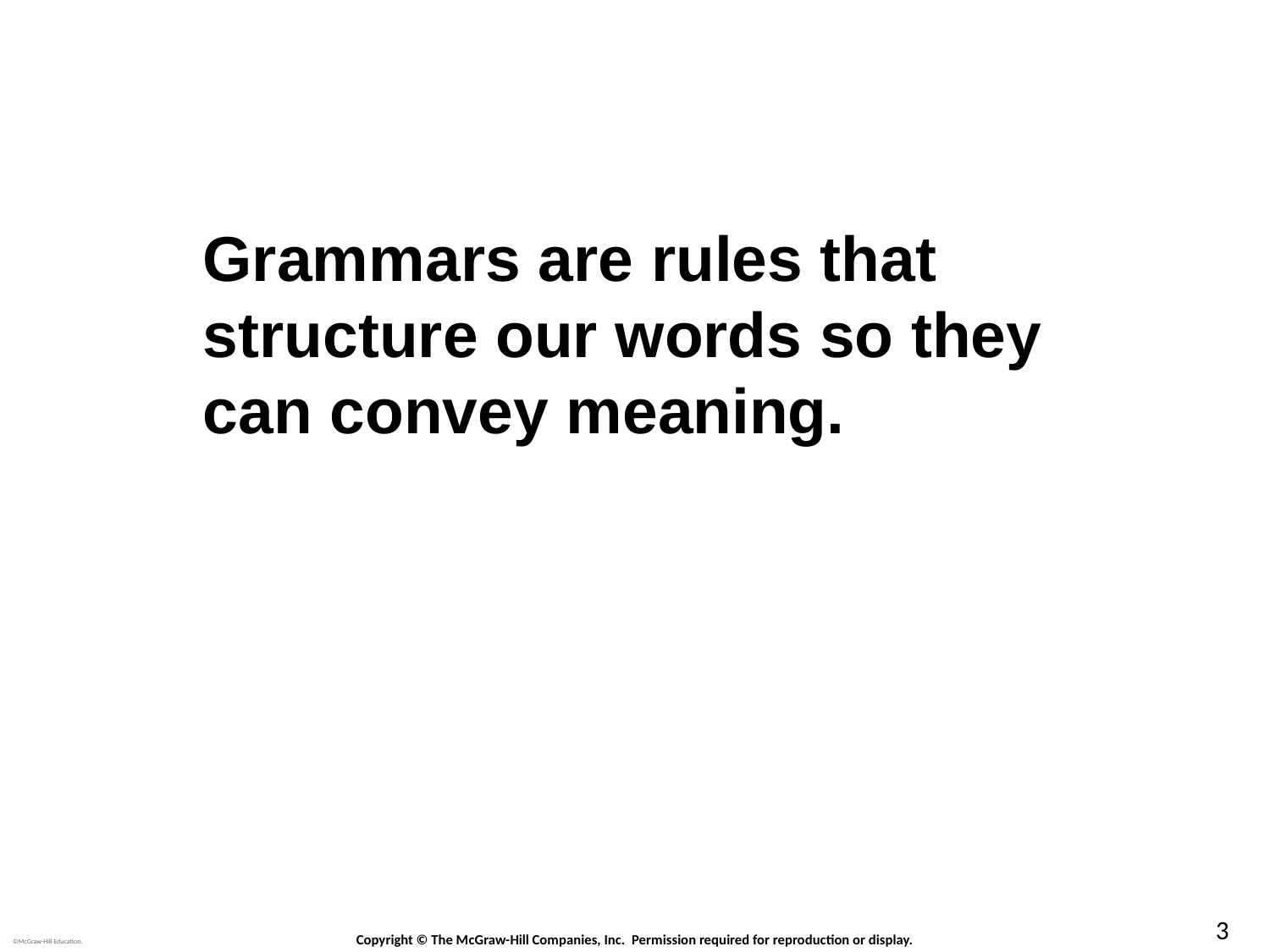

# Grammars are rules that structure our words so they can convey meaning.